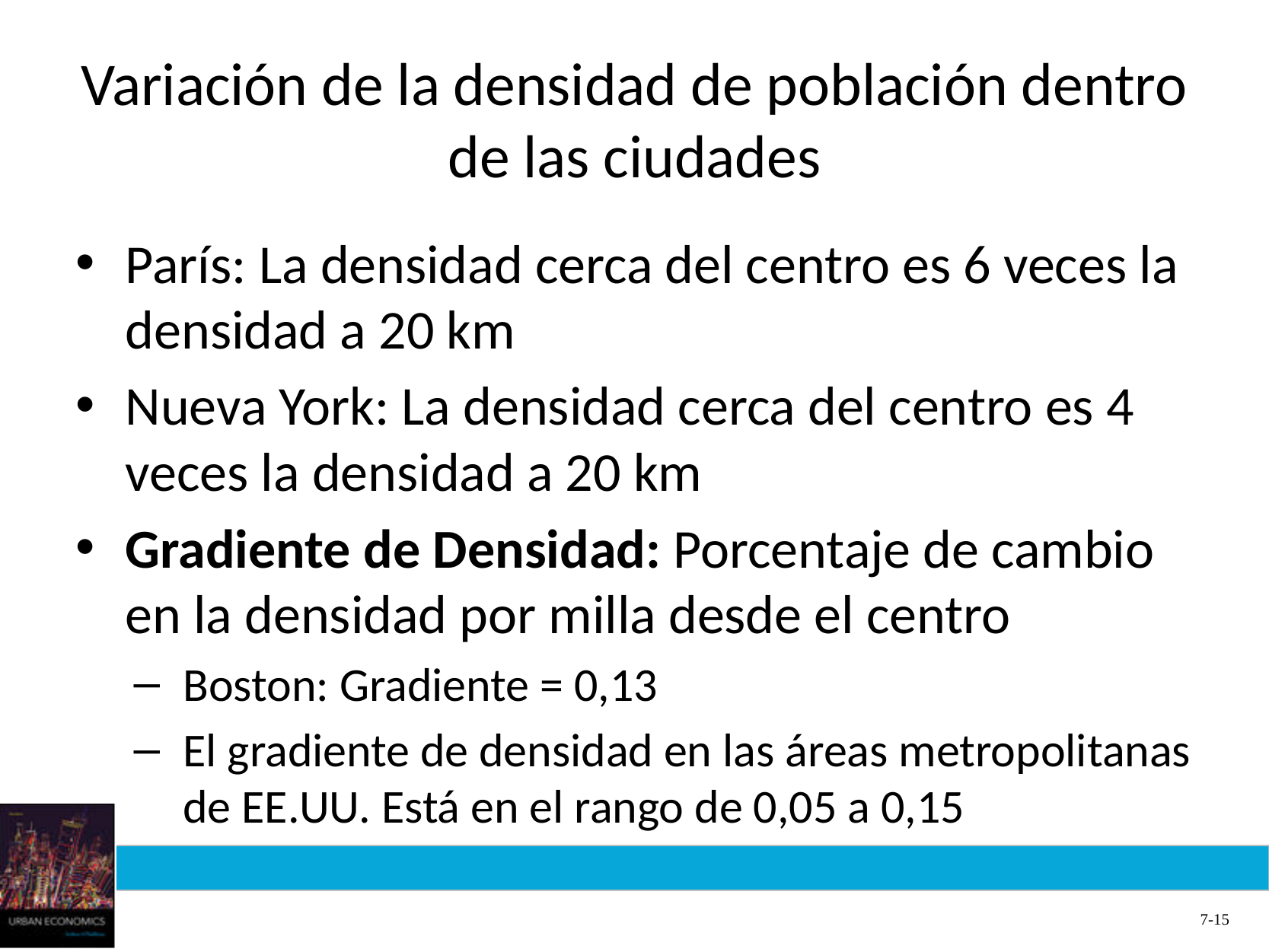

# Variación de la densidad de población dentro de las ciudades
París: La densidad cerca del centro es 6 veces la densidad a 20 km
Nueva York: La densidad cerca del centro es 4 veces la densidad a 20 km
Gradiente de Densidad: Porcentaje de cambio en la densidad por milla desde el centro
Boston: Gradiente = 0,13
El gradiente de densidad en las áreas metropolitanas de EE.UU. Está en el rango de 0,05 a 0,15
7-15